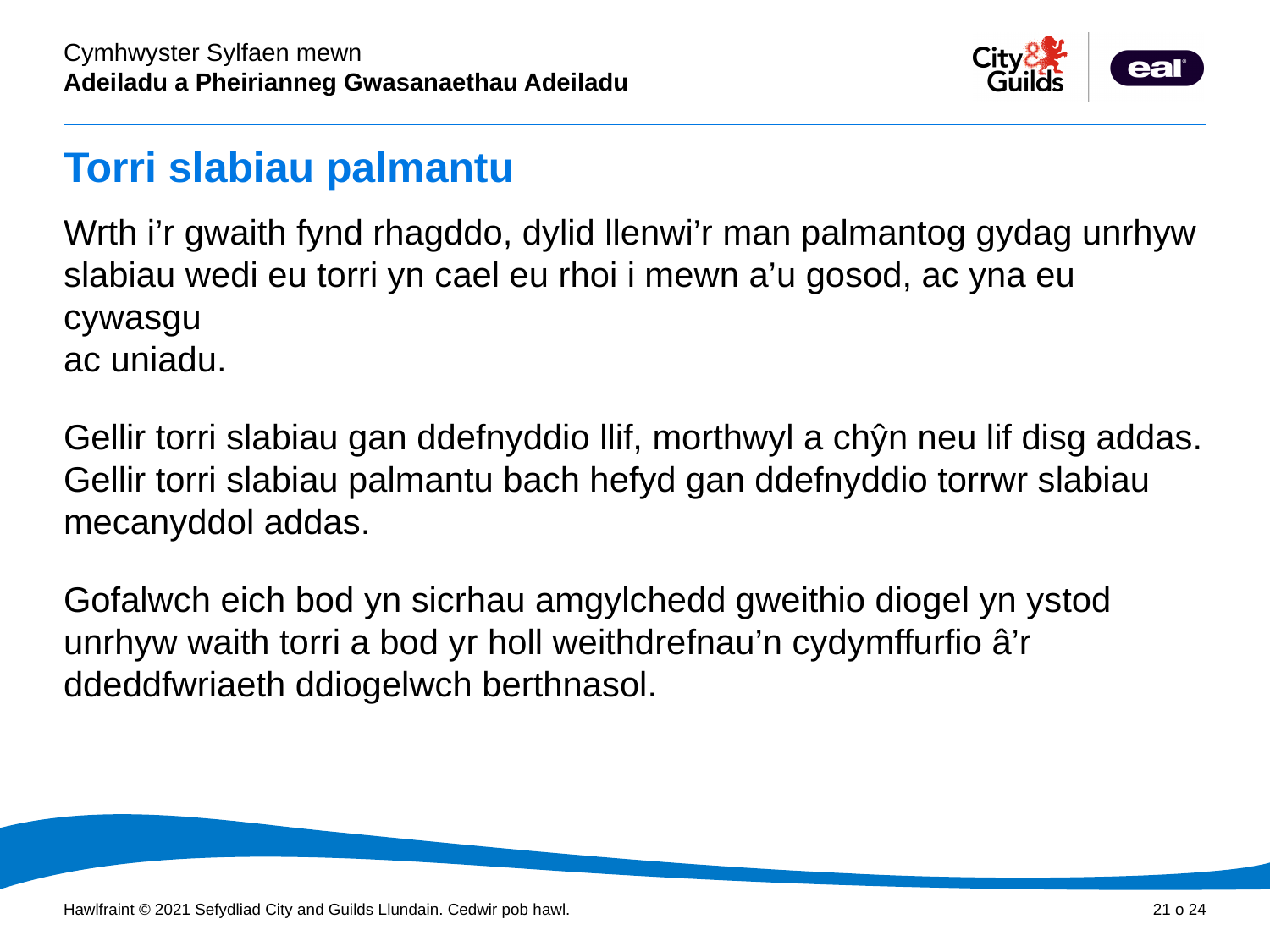

# Torri slabiau palmantu
Wrth i’r gwaith fynd rhagddo, dylid llenwi’r man palmantog gydag unrhyw slabiau wedi eu torri yn cael eu rhoi i mewn a’u gosod, ac yna eu cywasgu
ac uniadu.
Gellir torri slabiau gan ddefnyddio llif, morthwyl a chŷn neu lif disg addas. Gellir torri slabiau palmantu bach hefyd gan ddefnyddio torrwr slabiau mecanyddol addas.
Gofalwch eich bod yn sicrhau amgylchedd gweithio diogel yn ystod unrhyw waith torri a bod yr holl weithdrefnau’n cydymffurfio â’r ddeddfwriaeth ddiogelwch berthnasol.